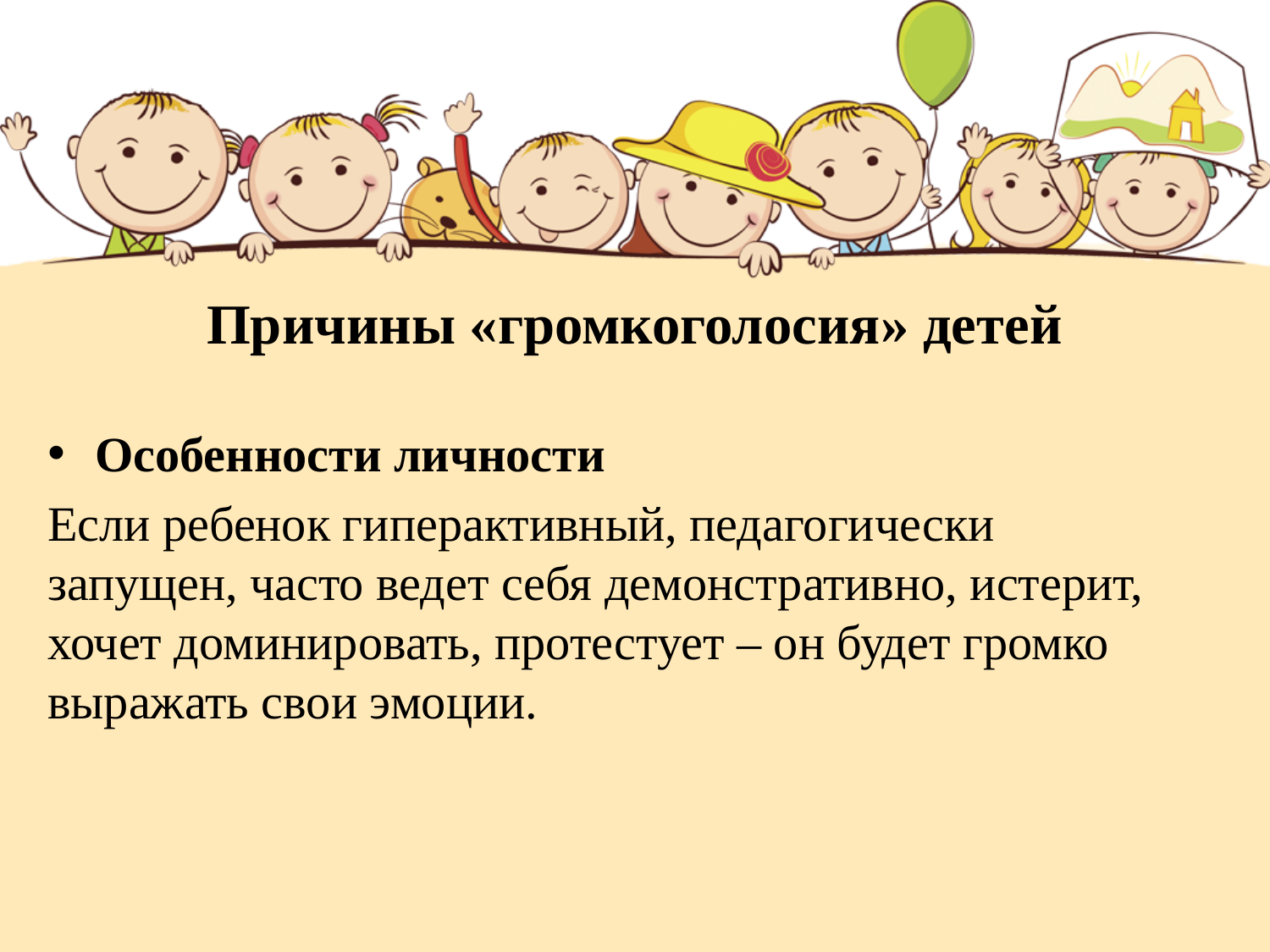

# Причины «громкоголосия» детей
Особенности личности
Если ребенок гиперактивный, педагогически запущен, часто ведет себя демонстративно, истерит, хочет доминировать, протестует – он будет громко выражать свои эмоции.